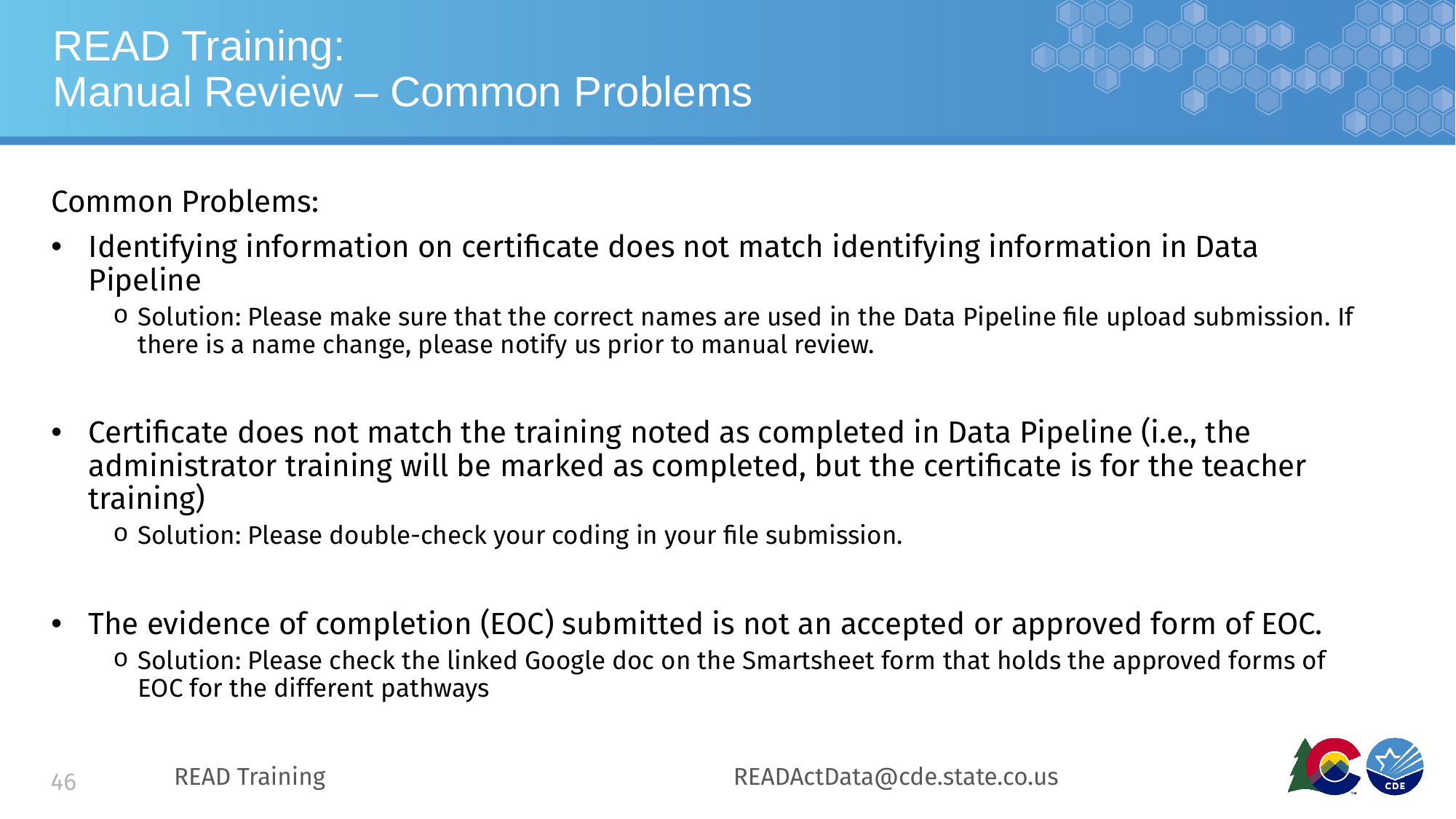

# READ Training: Manual Review – Common Problems
Common Problems:
Identifying information on certificate does not match identifying information in Data Pipeline
Solution: Please make sure that the correct names are used in the Data Pipeline file upload submission. If there is a name change, please notify us prior to manual review.

Certificate does not match the training noted as completed in Data Pipeline (i.e., the administrator training will be marked as completed, but the certificate is for the teacher training)
Solution: Please double-check your coding in your file submission.

The evidence of completion (EOC) submitted is not an accepted or approved form of EOC.
Solution: Please check the linked Google doc on the Smartsheet form that holds the approved forms of EOC for the different pathways

READ Training
READActData@cde.state.co.us
46